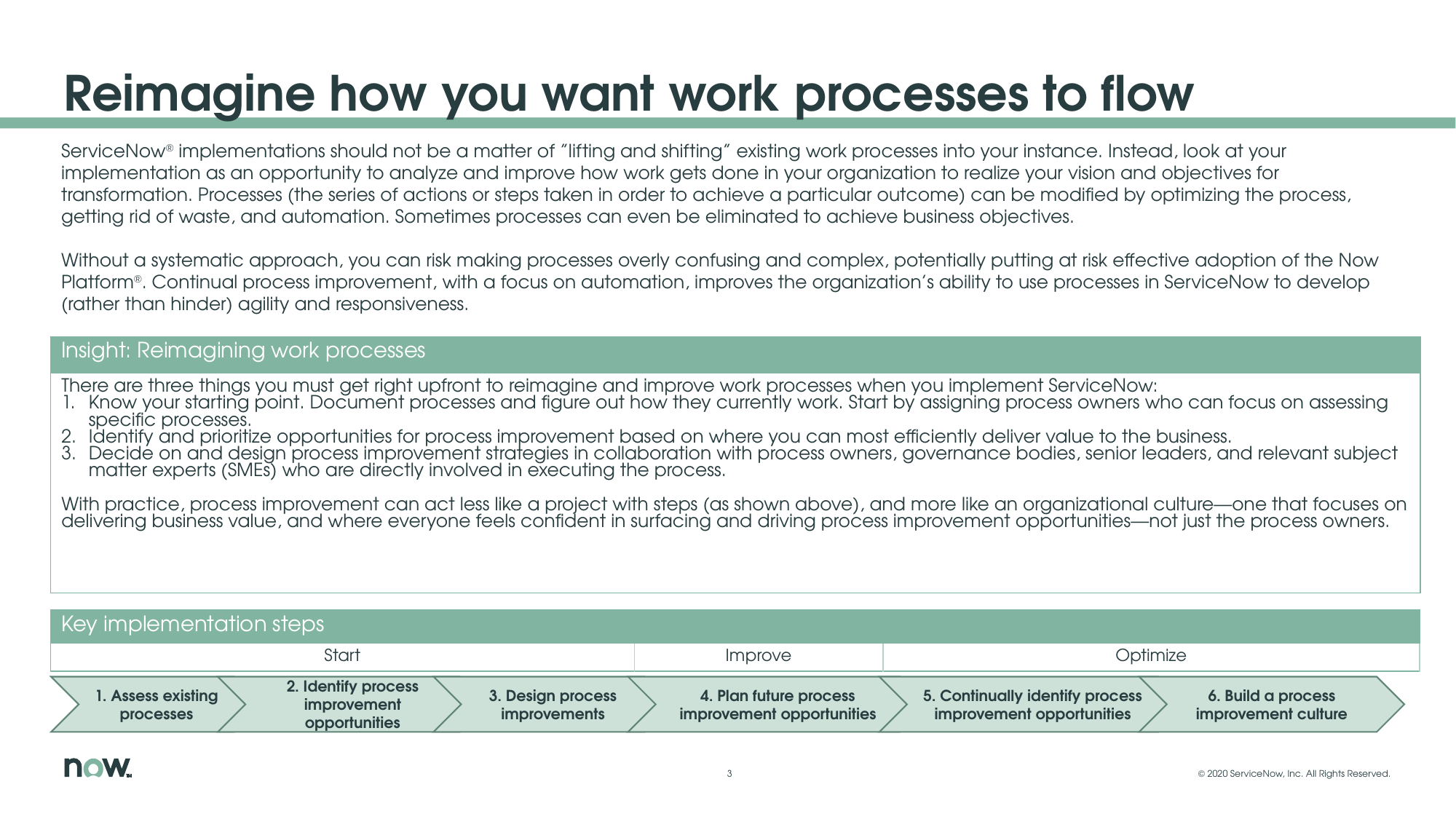

# Reimagine how you want work processes to flow

ServiceNow® implementations should not be a matter of ”lifting and shifting” existing work processes into your instance. Instead, look at your implementation as an opportunity to analyze and improve how work gets done in your organization to realize your vision and objectives for transformation. Processes (the series of actions or steps taken in order to achieve a particular outcome) can be modified by optimizing the process, getting rid of waste, and automation. Sometimes processes can even be eliminated to achieve business objectives.

Without a systematic approach, you can risk making processes overly confusing and complex, potentially putting at risk effective adoption of the Now Platform®. Continual process improvement, with a focus on automation, improves the organization’s ability to use processes in ServiceNow to develop (rather than hinder) agility and responsiveness.

| Insight: Reimagining work processes |
| --- |
| There are three things you must get right upfront to reimagine and improve work processes when you implement ServiceNow: Know your starting point. Document processes and figure out how they currently work. Start by assigning process owners who can focus on assessing specific processes. Identify and prioritize opportunities for process improvement based on where you can most efficiently deliver value to the business. Decide on and design process improvement strategies in collaboration with process owners, governance bodies, senior leaders, and relevant subject matter experts (SMEs) who are directly involved in executing the process. With practice, process improvement can act less like a project with steps (as shown above), and more like an organizational culture—one that focuses on delivering business value, and where everyone feels confident in surfacing and driving process improvement opportunities—not just the process owners. |
| Key implementation steps |  |  |
| --- | --- | --- |
| Start | Improve | Optimize |
1. Assess existing processes
2. Identify process improvement opportunities
3. Design process improvements
4. Plan future process improvement opportunities
5. Continually identify process improvement opportunities
6. Build a process improvement culture